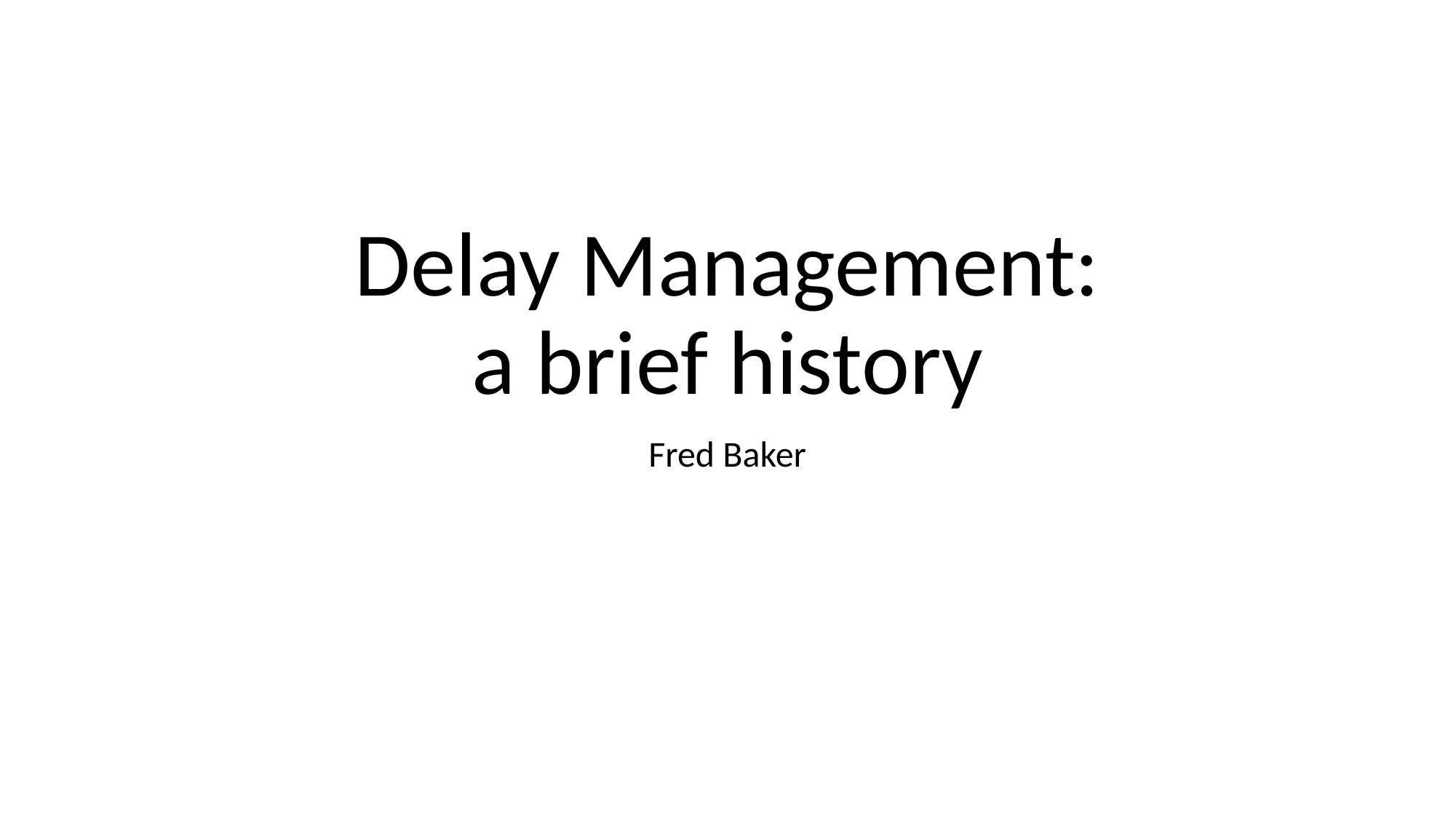

# Delay Management: a brief history
Fred Baker